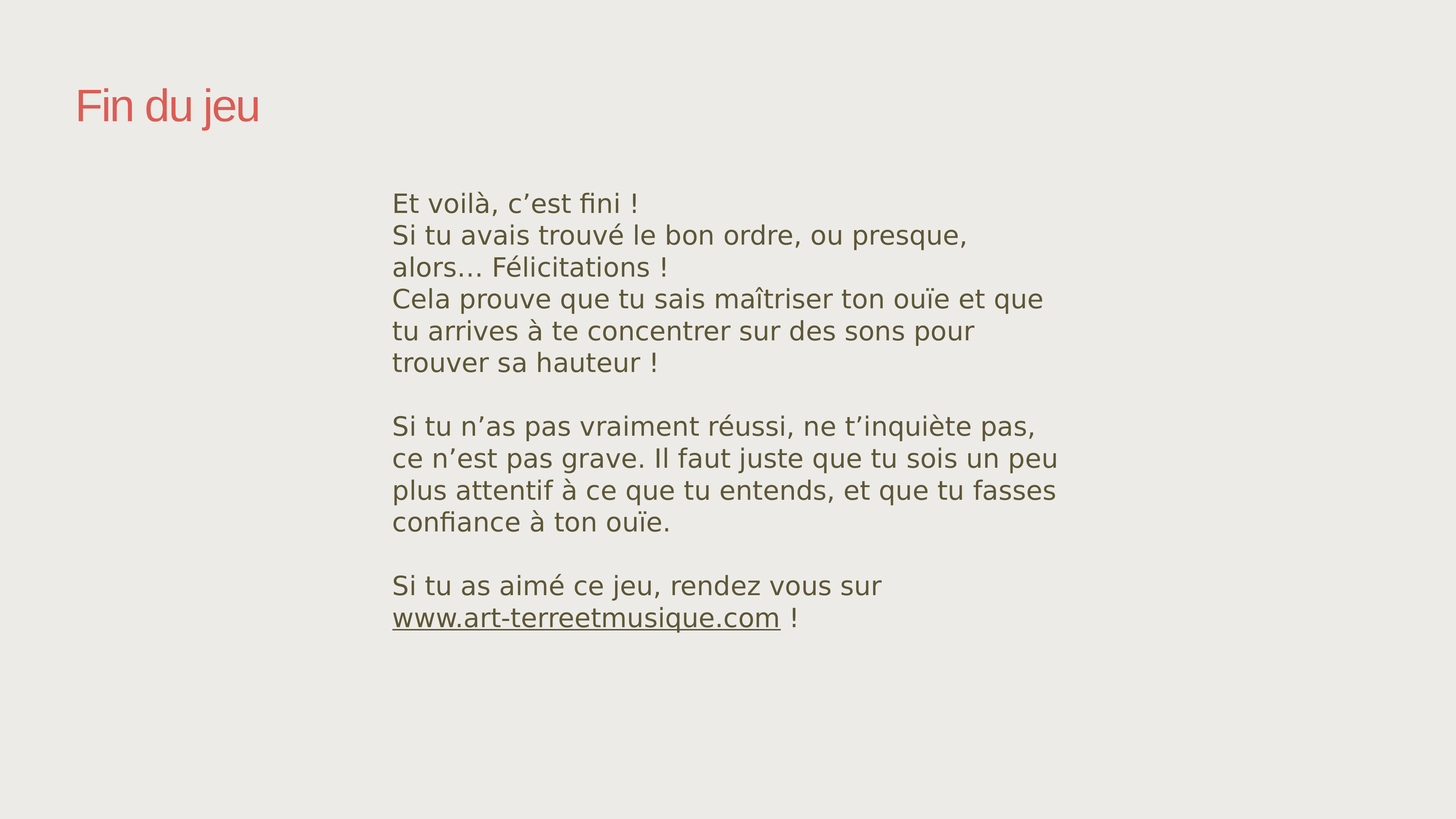

# Fin du jeu
Et voilà, c’est fini !
Si tu avais trouvé le bon ordre, ou presque, alors… Félicitations !
Cela prouve que tu sais maîtriser ton ouïe et que tu arrives à te concentrer sur des sons pour trouver sa hauteur !

Si tu n’as pas vraiment réussi, ne t’inquiète pas, ce n’est pas grave. Il faut juste que tu sois un peu plus attentif à ce que tu entends, et que tu fasses confiance à ton ouïe.

Si tu as aimé ce jeu, rendez vous sur
www.art-terreetmusique.com !